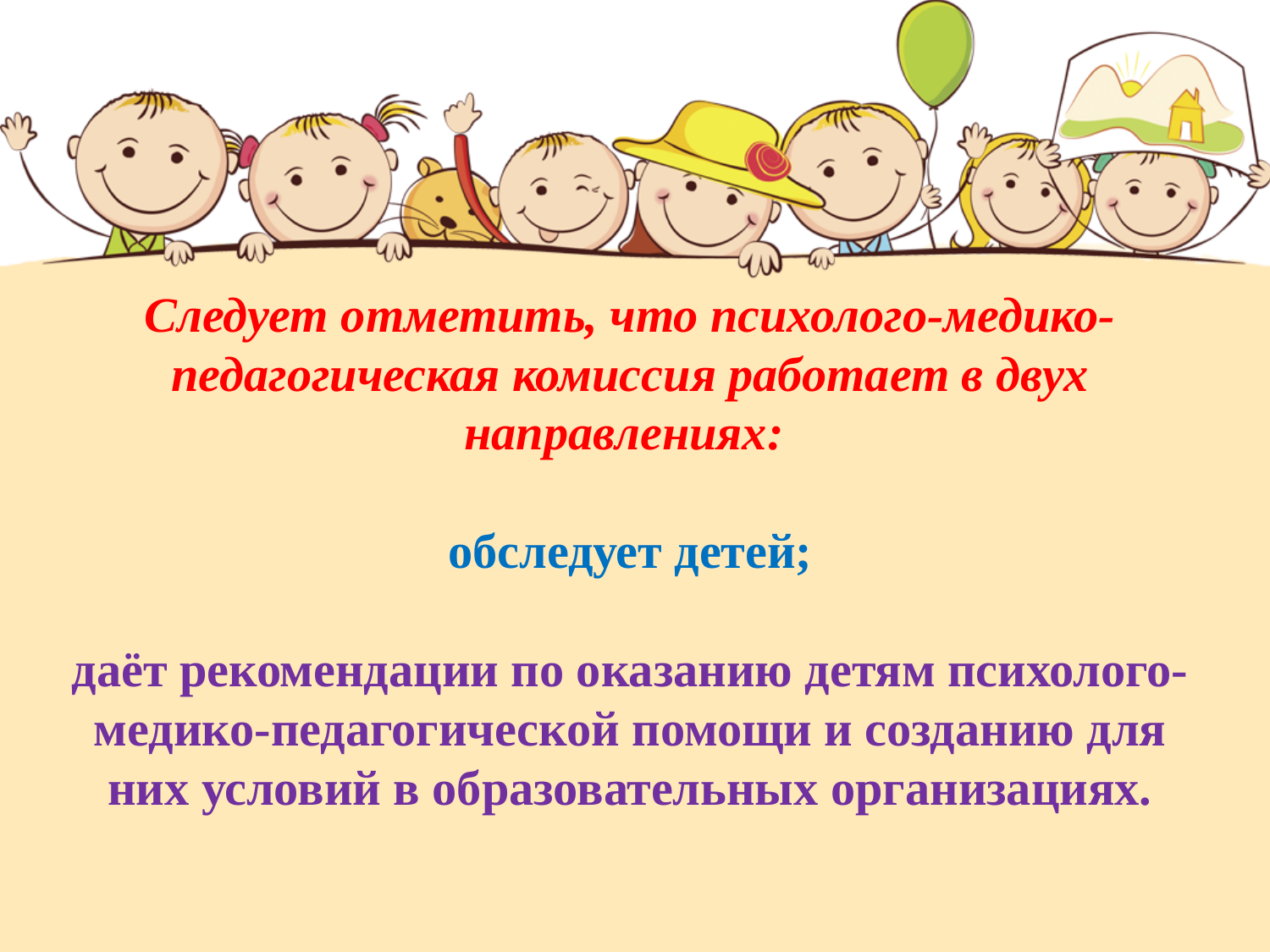

Следует отметить, что психолого-медико-педагогическая комиссия работает в двух направлениях:

обследует детей;

даёт рекомендации по оказанию детям психолого-медико-педагогической помощи и созданию для них условий в образовательных организациях.